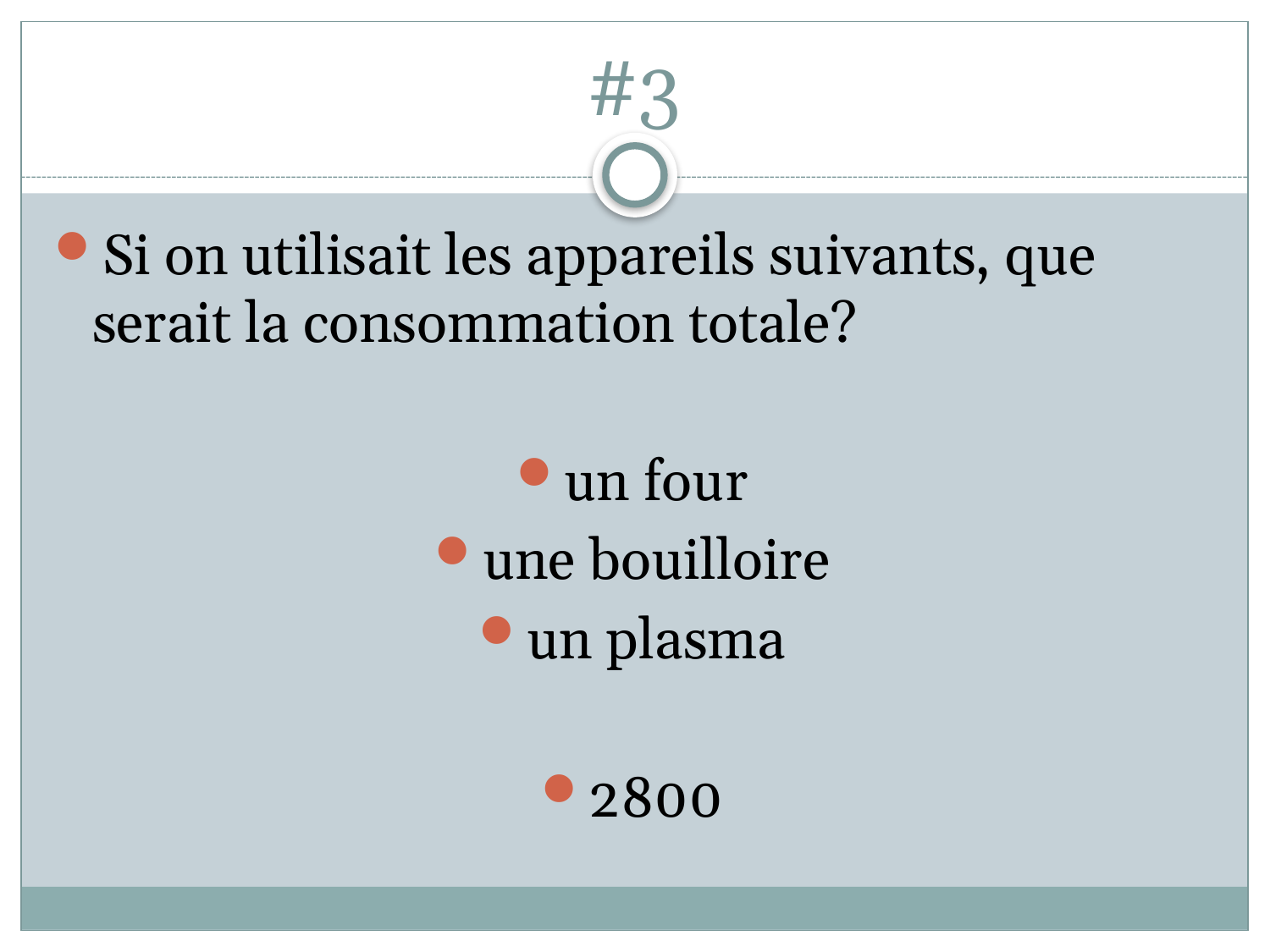

# #3
Si on utilisait les appareils suivants, que serait la consommation totale?

un four
une bouilloire
un plasma

2800